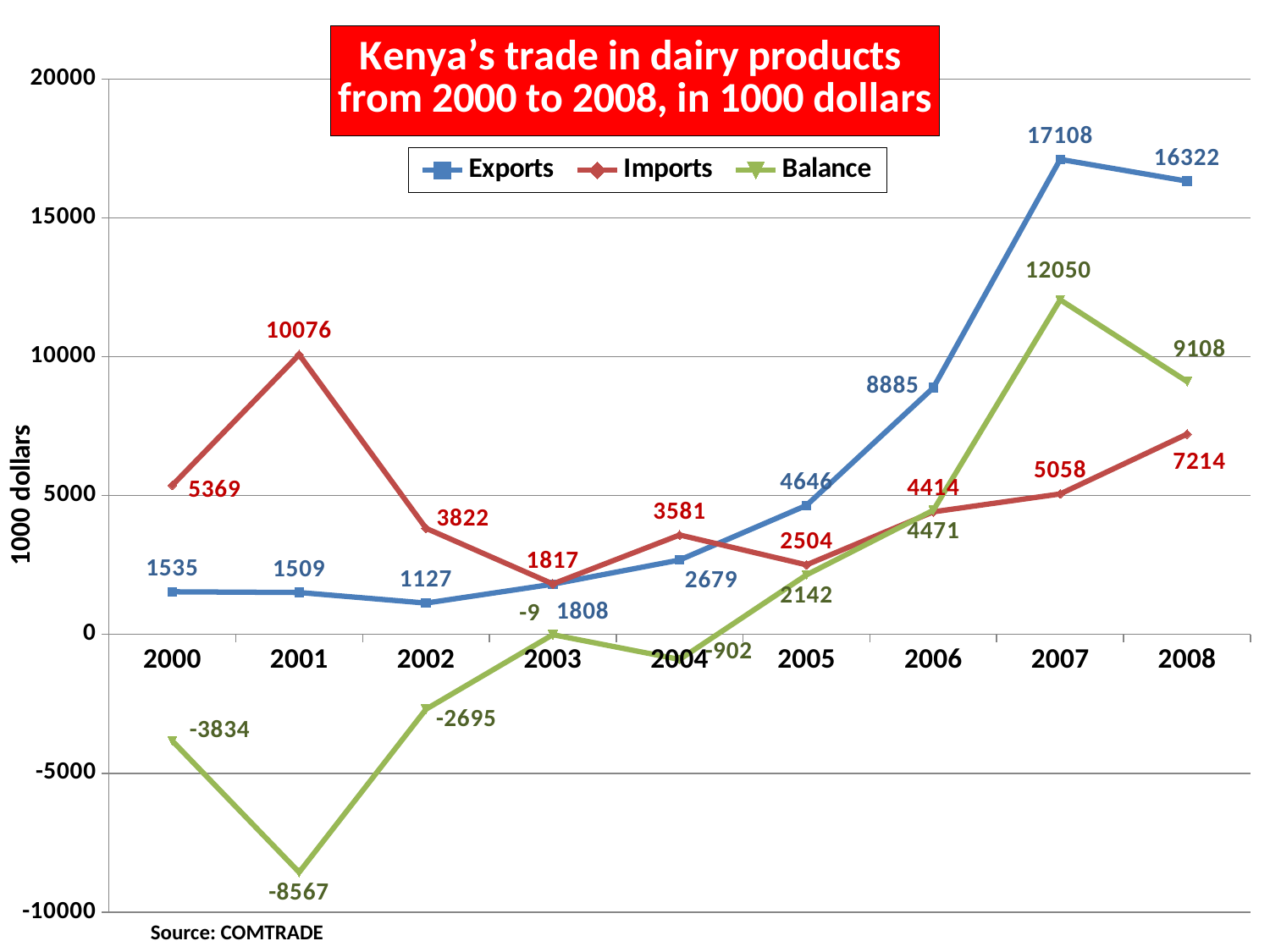

### Chart: Kenya’s trade in dairy products
from 2000 to 2008, in 1000 dollars

| Category | Exports | Imports | Balance |
|---|---|---|---|
| 2000 | 1535.0 | 5369.0 | -3834.0 |
| 2001 | 1509.0 | 10076.0 | -8567.0 |
| 2002 | 1127.0 | 3822.0 | -2695.0 |
| 2003 | 1808.0 | 1817.0 | -9.0 |
| 2004 | 2679.0 | 3581.0 | -902.0 |
| 2005 | 4646.0 | 2504.0 | 2142.0 |
| 2006 | 8885.0 | 4414.0 | 4471.0 |
| 2007 | 17108.0 | 5058.0 | 12050.0 |
| 2008 | 16322.0 | 7214.0 | 9108.0 |
Source: COMTRADE